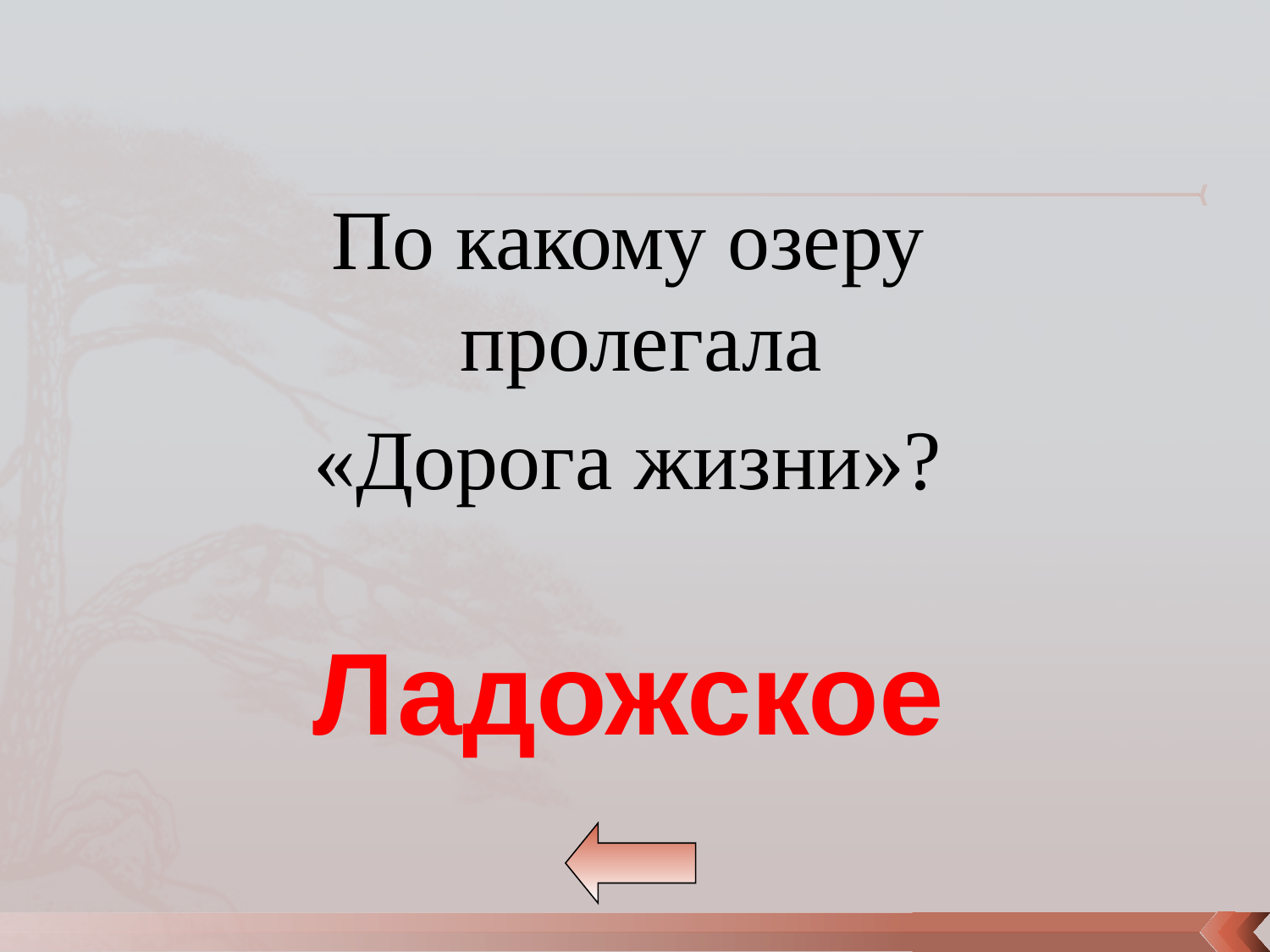

По какому озеру пролегала
«Дорога жизни»?
Ладожское